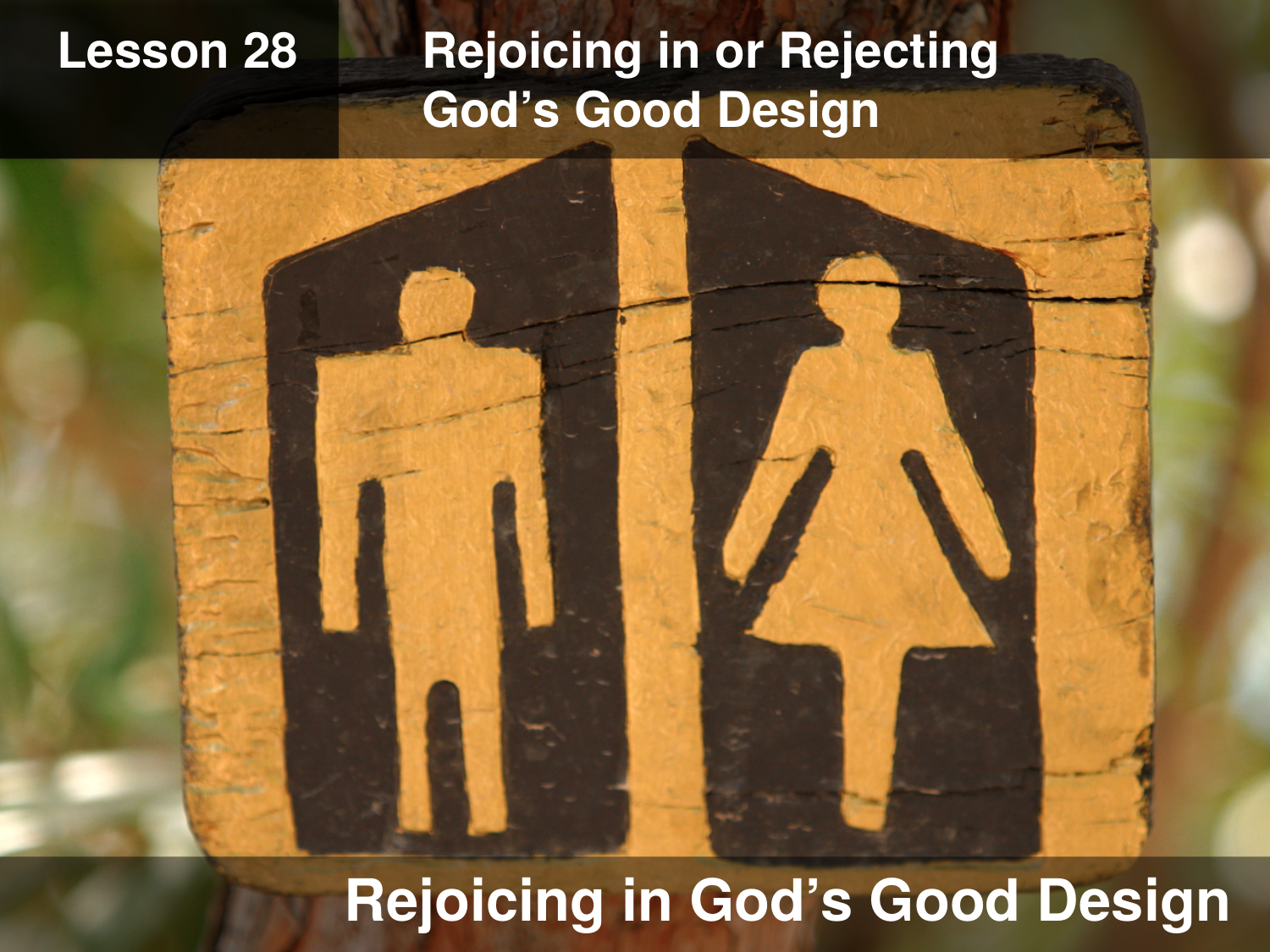

Lesson 28	Rejoicing in or Rejecting
	God’s Good Design
Rejoicing in God’s Good Design